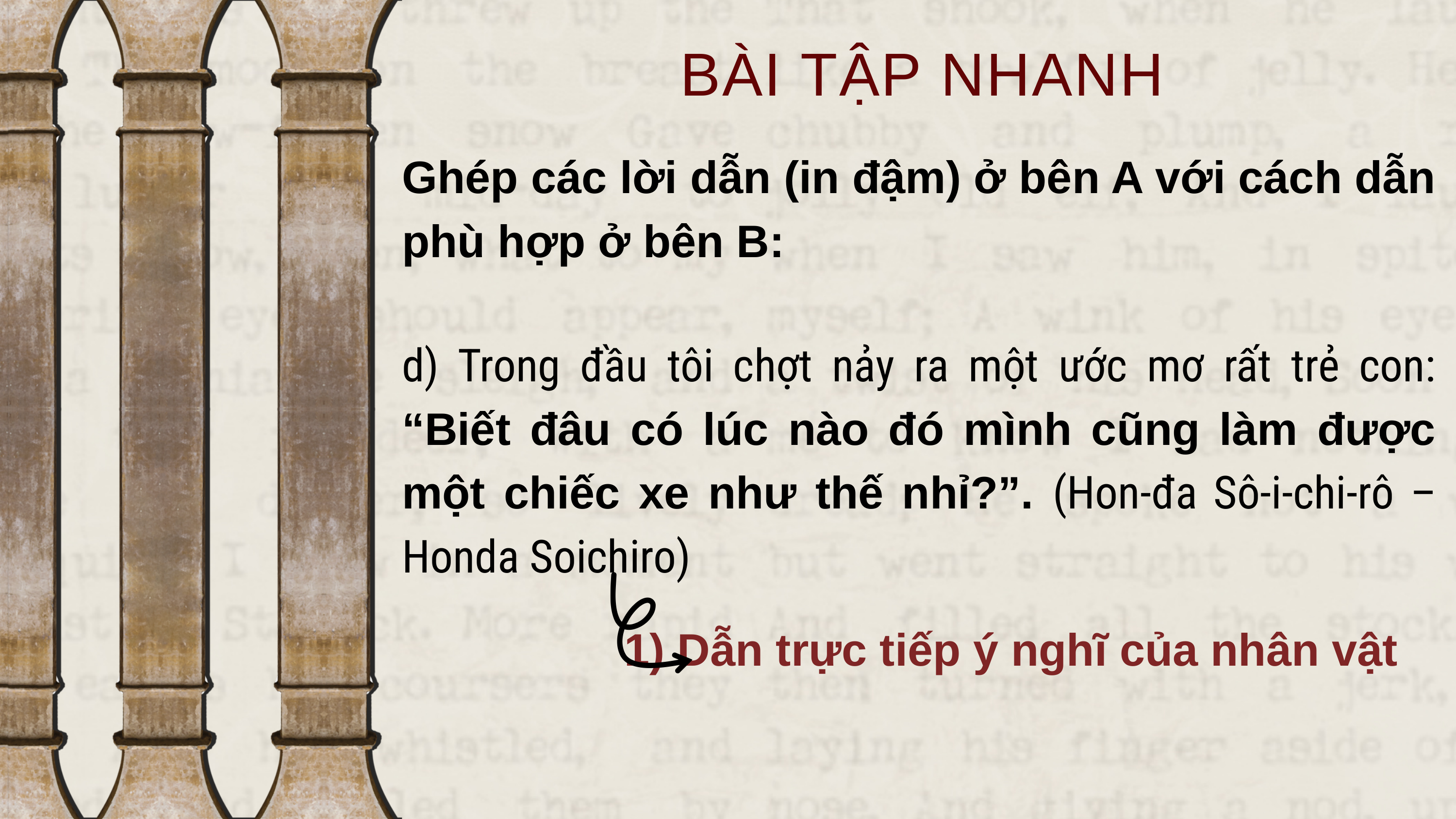

BÀI TẬP NHANH
Ghép các lời dẫn (in đậm) ở bên A với cách dẫn phù hợp ở bên B:
d) Trong đầu tôi chợt nảy ra một ước mơ rất trẻ con: “Biết đâu có lúc nào đó mình cũng làm được một chiếc xe như thế nhỉ?”. (Hon-đa Sô-i-chi-rô – Honda Soichiro)

1) Dẫn trực tiếp ý nghĩ của nhân vật